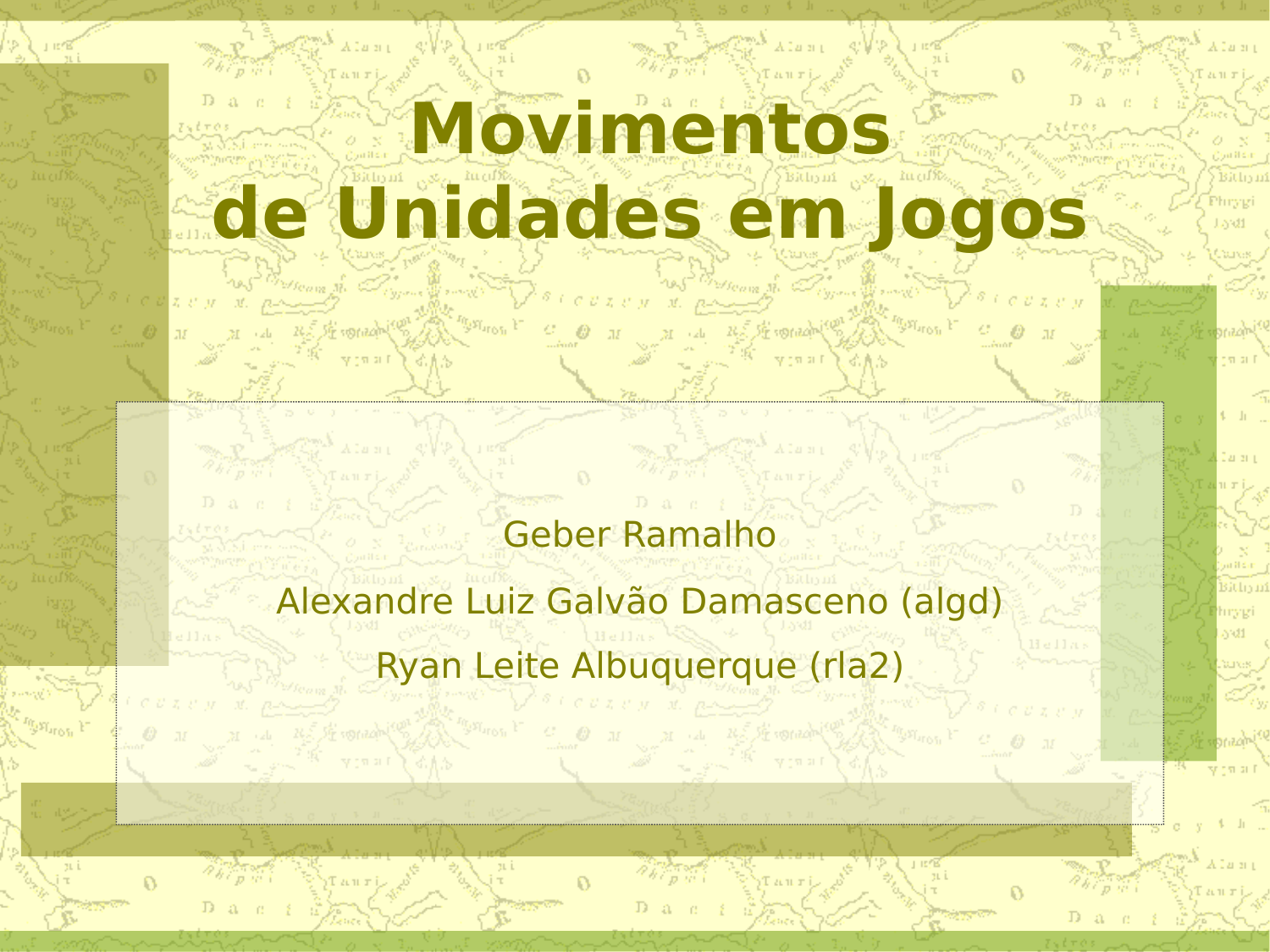

Movimentos
de Unidades em Jogos

Geber Ramalho
Alexandre Luiz Galvão Damasceno (algd)
Ryan Leite Albuquerque (rla2)